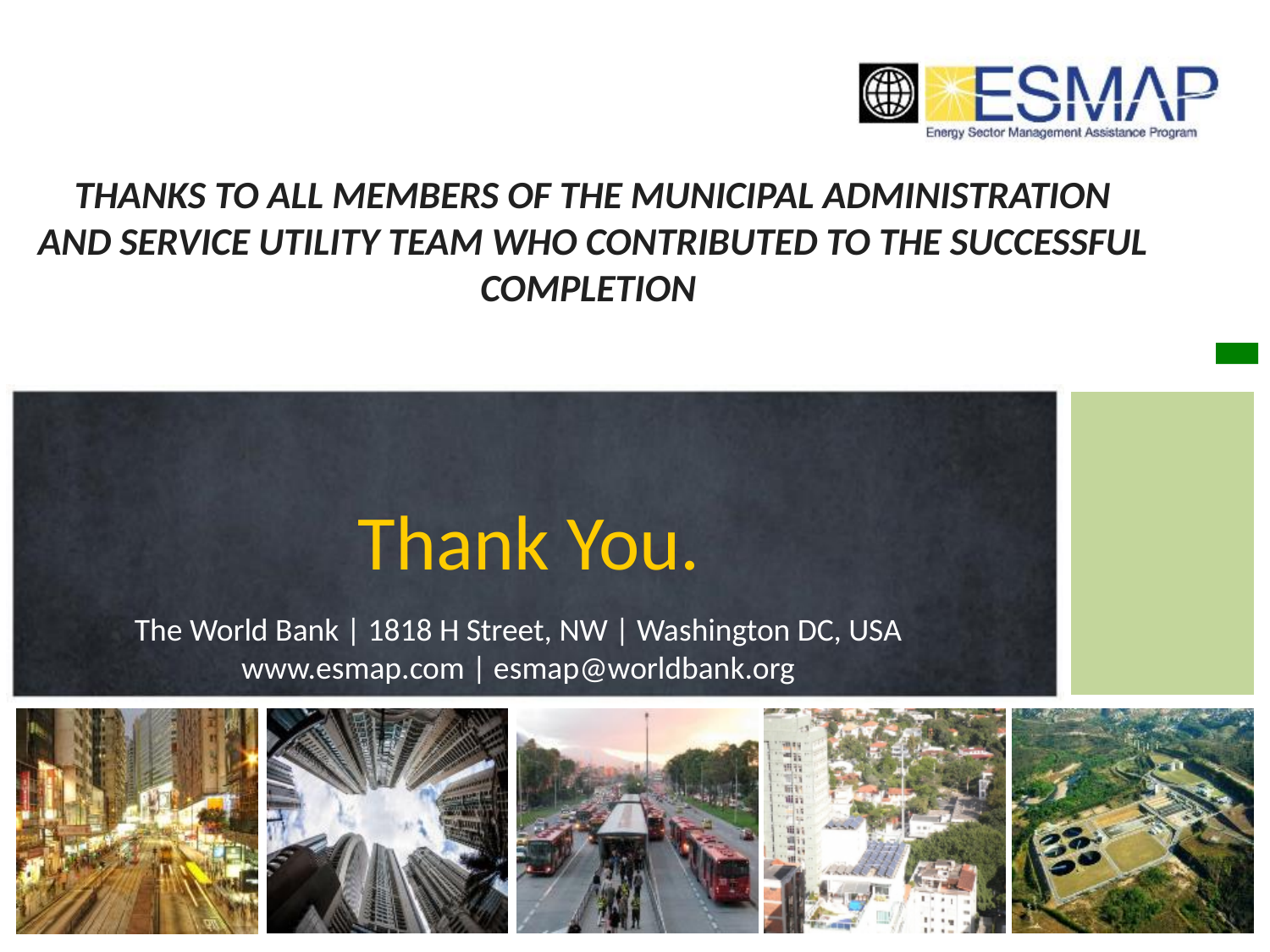

Thanks to all members of the municipal administration and service utility team who contributed to the successful completion